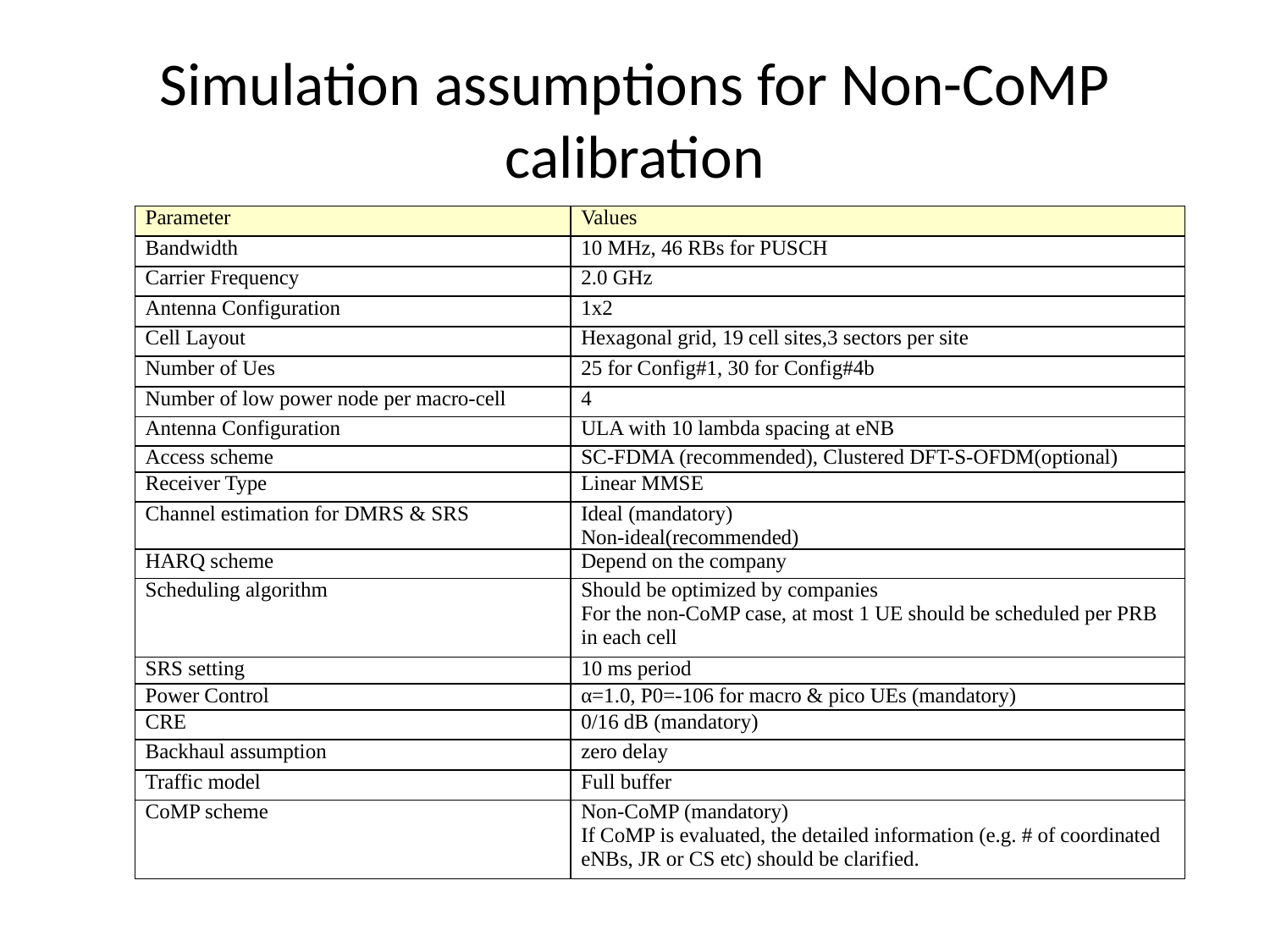

# Simulation assumptions for Non-CoMP calibration
| Parameter | Values |
| --- | --- |
| Bandwidth | 10 MHz, 46 RBs for PUSCH |
| Carrier Frequency | 2.0 GHz |
| Antenna Configuration | 1x2 |
| Cell Layout | Hexagonal grid, 19 cell sites,3 sectors per site |
| Number of Ues | 25 for Config#1, 30 for Config#4b |
| Number of low power node per macro-cell | 4 |
| Antenna Configuration | ULA with 10 lambda spacing at eNB |
| Access scheme | SC-FDMA (recommended), Clustered DFT-S-OFDM(optional) |
| Receiver Type | Linear MMSE |
| Channel estimation for DMRS & SRS | Ideal (mandatory) Non-ideal(recommended) |
| HARQ scheme | Depend on the company |
| Scheduling algorithm | Should be optimized by companies For the non-CoMP case, at most 1 UE should be scheduled per PRB in each cell |
| SRS setting | 10 ms period |
| Power Control | α=1.0, P0=-106 for macro & pico UEs (mandatory) |
| CRE | 0/16 dB (mandatory) |
| Backhaul assumption | zero delay |
| Traffic model | Full buffer |
| CoMP scheme | Non-CoMP (mandatory) If CoMP is evaluated, the detailed information (e.g. # of coordinated eNBs, JR or CS etc) should be clarified. |